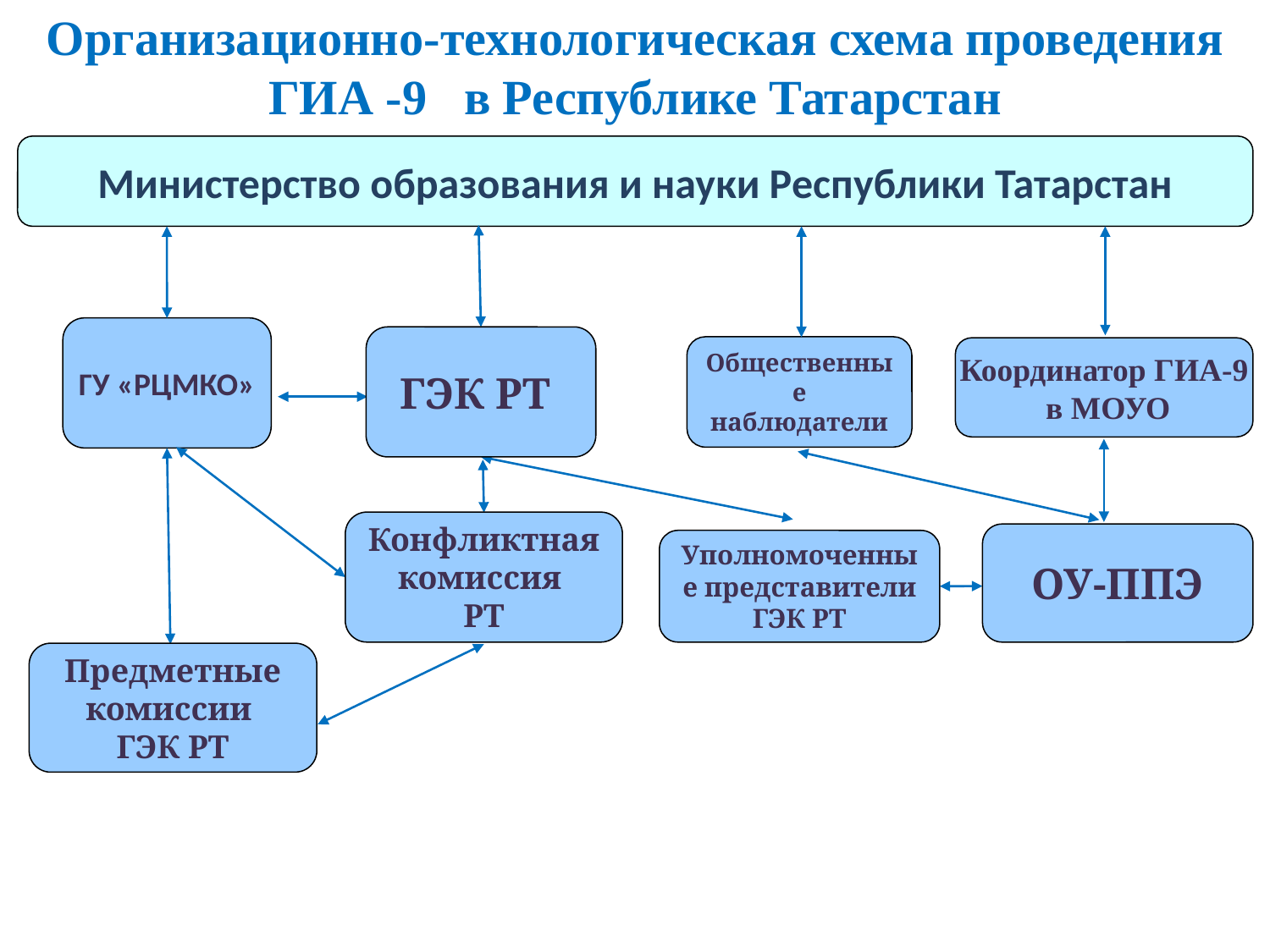

Организационно-технологическая схема проведения ГИА -9   в Республике Татарстан
Министерство образования и науки Республики Татарстан
ГУ «РЦМКО»
ГЭК РТ
Общественные наблюдатели
Координатор ГИА-9
 в МОУО
Конфликтная
комиссия
РТ
ОУ-ППЭ
Уполномоченные представители
ГЭК РТ
Предметные комиссии
ГЭК РТ